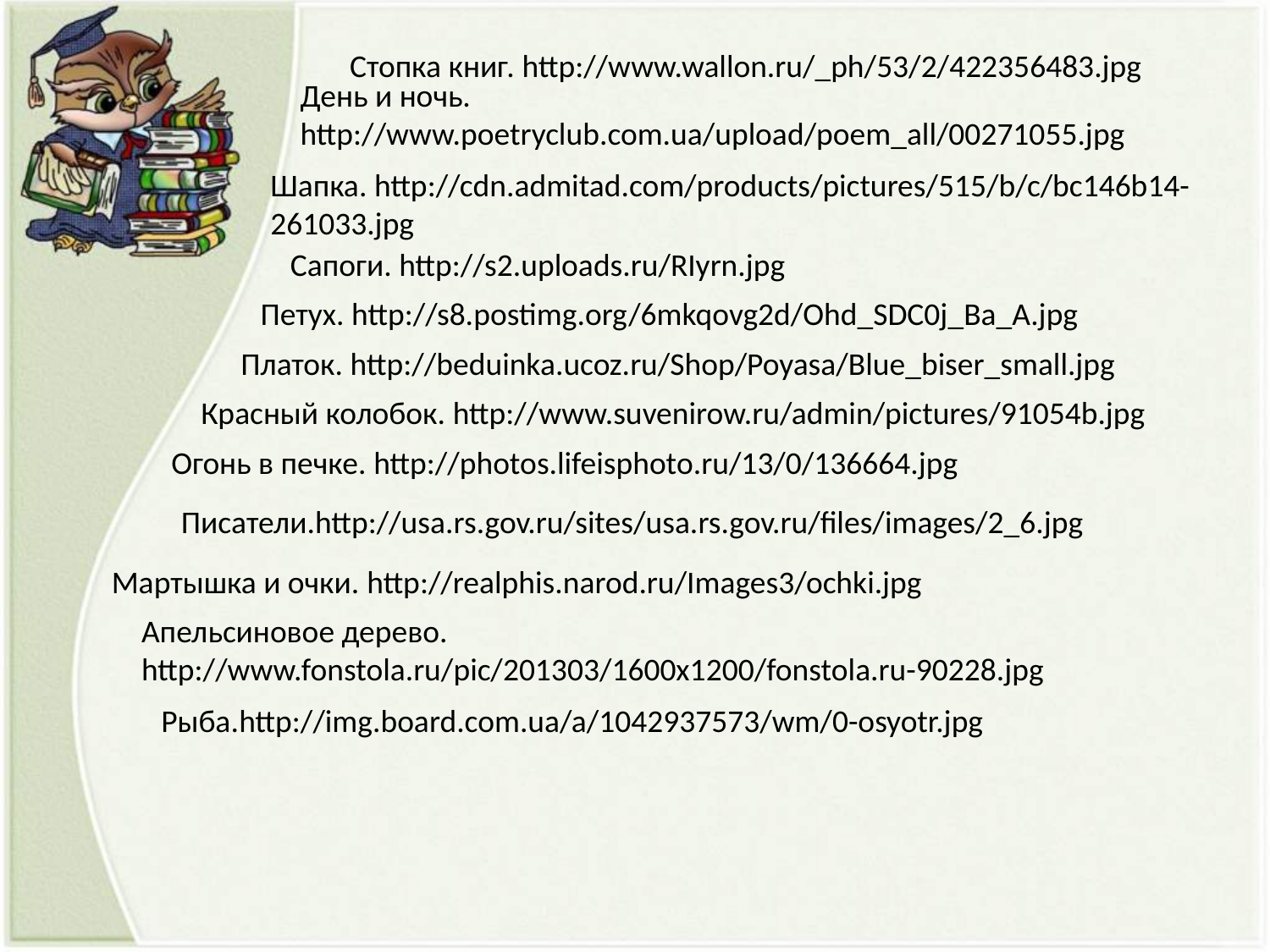

Стопка книг. http://www.wallon.ru/_ph/53/2/422356483.jpg
День и ночь. http://www.poetryclub.com.ua/upload/poem_all/00271055.jpg
Шапка. http://cdn.admitad.com/products/pictures/515/b/c/bc146b14-261033.jpg
Сапоги. http://s2.uploads.ru/RIyrn.jpg
Петух. http://s8.postimg.org/6mkqovg2d/Ohd_SDC0j_Ba_A.jpg
Платок. http://beduinka.ucoz.ru/Shop/Poyasa/Blue_biser_small.jpg
Красный колобок. http://www.suvenirow.ru/admin/pictures/91054b.jpg
Огонь в печке. http://photos.lifeisphoto.ru/13/0/136664.jpg
Писатели.http://usa.rs.gov.ru/sites/usa.rs.gov.ru/files/images/2_6.jpg
Мартышка и очки. http://realphis.narod.ru/Images3/ochki.jpg
Апельсиновое дерево. http://www.fonstola.ru/pic/201303/1600x1200/fonstola.ru-90228.jpg
Рыба.http://img.board.com.ua/a/1042937573/wm/0-osyotr.jpg